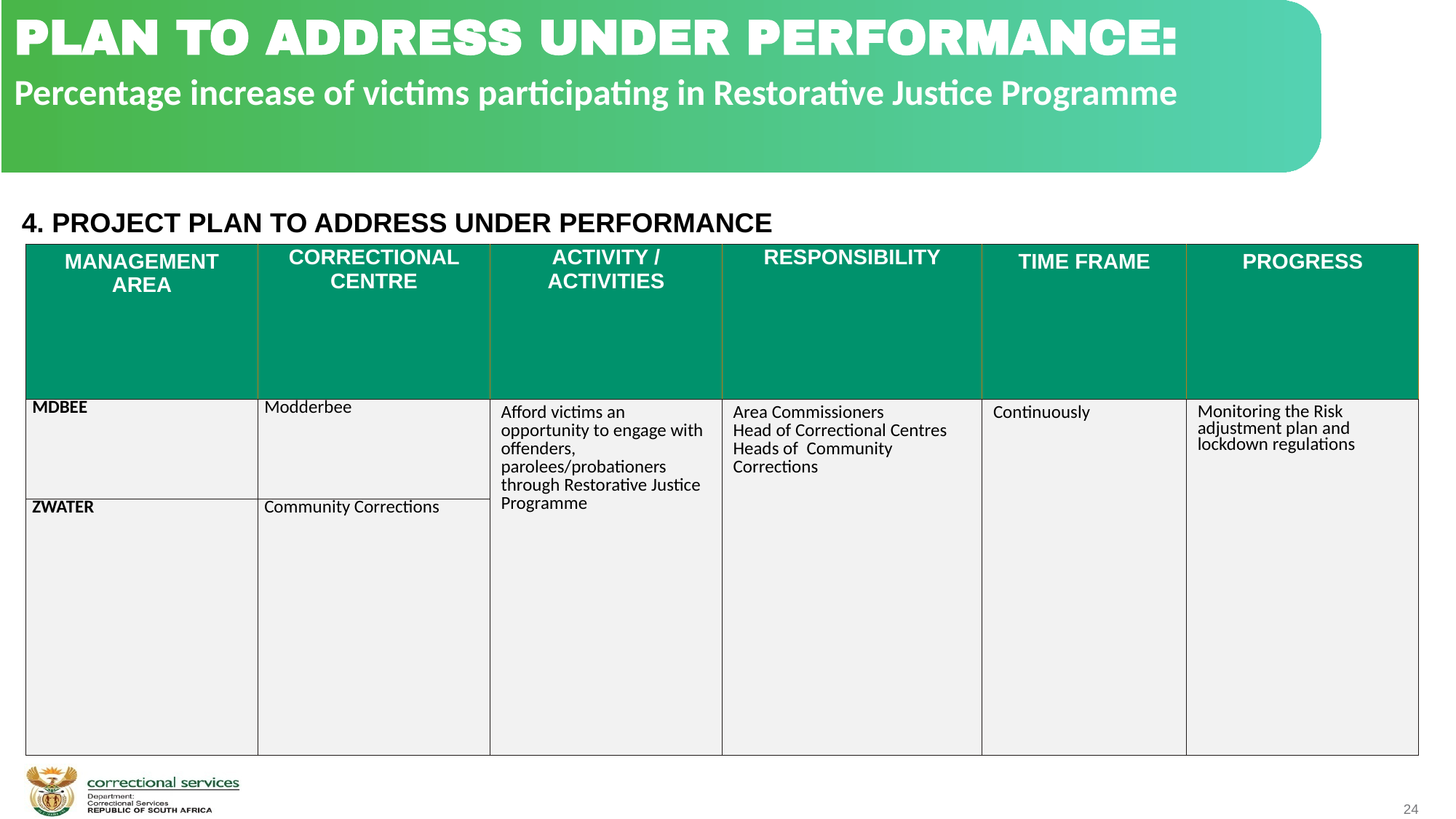

PLAN TO ADDRESS UNDER PERFORMANCE:
Percentage increase of victims participating in Restorative Justice Programme
     4. PROJECT PLAN TO ADDRESS UNDER PERFORMANCE
| MANAGEMENT AREA | CORRECTIONAL CENTRE | ACTIVITY / ACTIVITIES | RESPONSIBILITY | TIME FRAME | PROGRESS |
| --- | --- | --- | --- | --- | --- |
| MDBEE | Modderbee | Afford victims an opportunity to engage with offenders, parolees/probationers through Restorative Justice Programme | Area Commissioners Head of Correctional Centres Heads of Community Corrections | Continuously | Monitoring the Risk adjustment plan and lockdown regulations |
| ZWATER | Community Corrections |  |  |  |  |